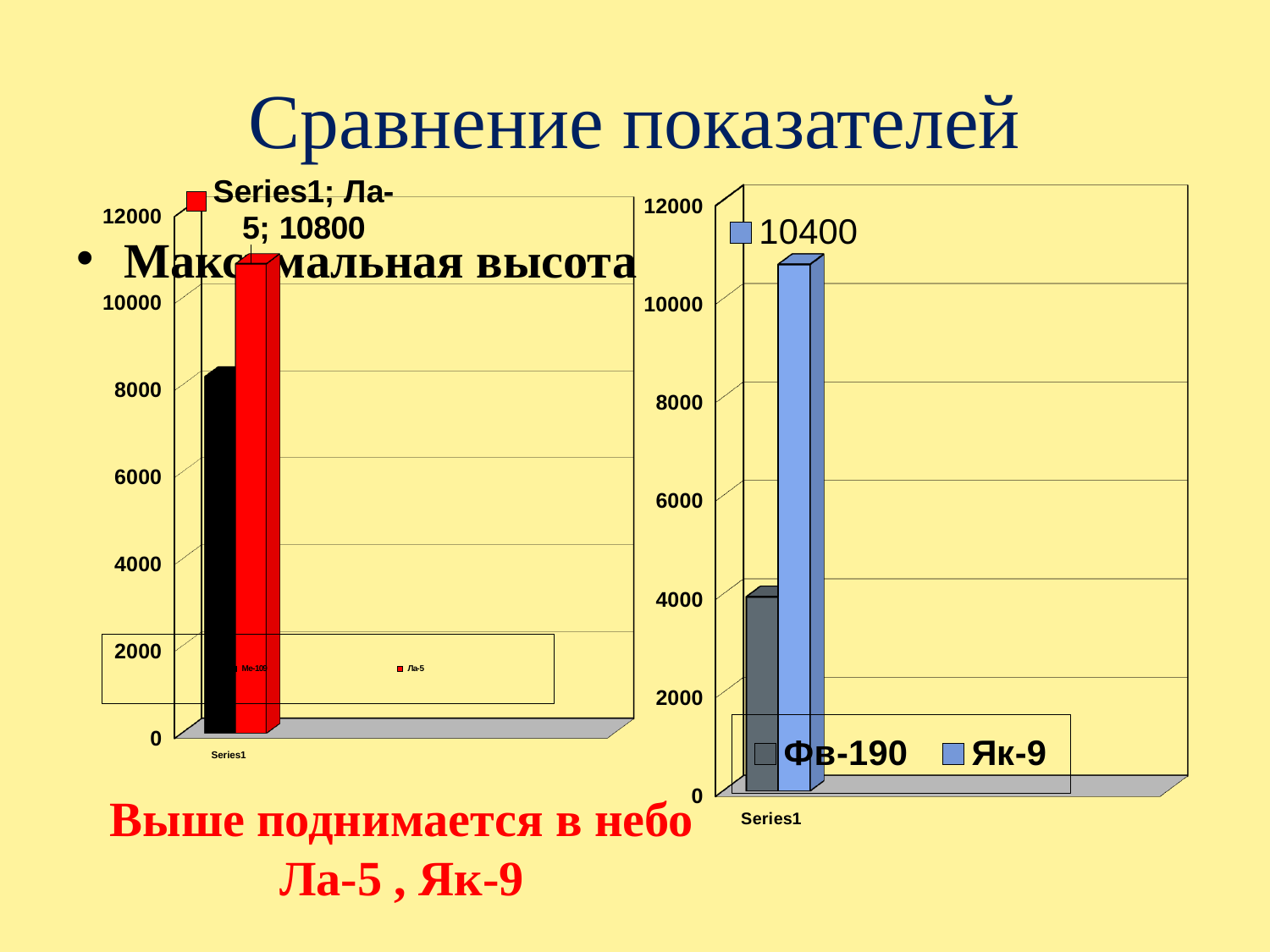

# Сравнение показателей

[unsupported chart]

[unsupported chart]

Максимальная высота
Выше поднимается в небо Ла-5 , Як-9